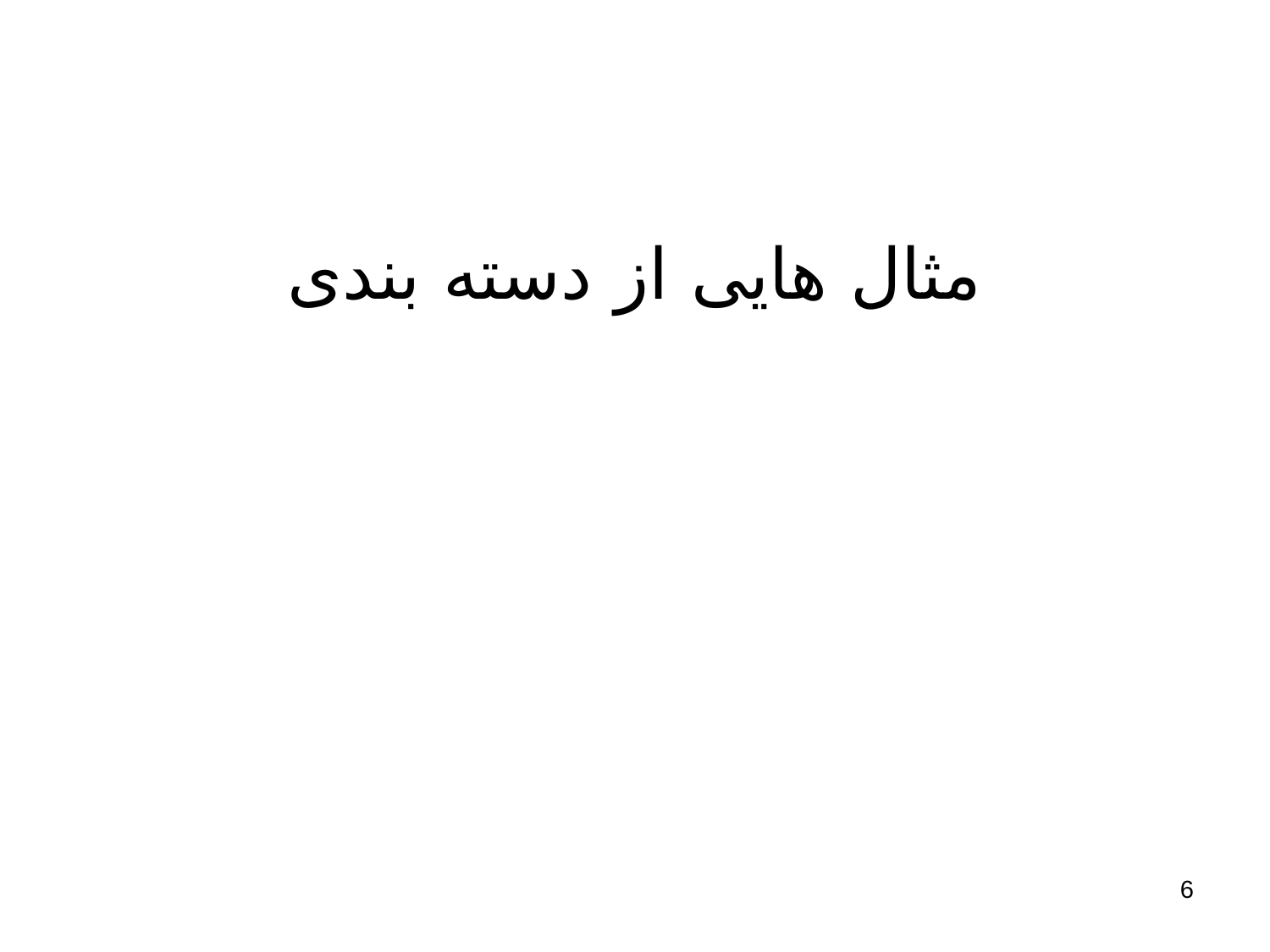

#
مثال هایی از دسته بندی
6